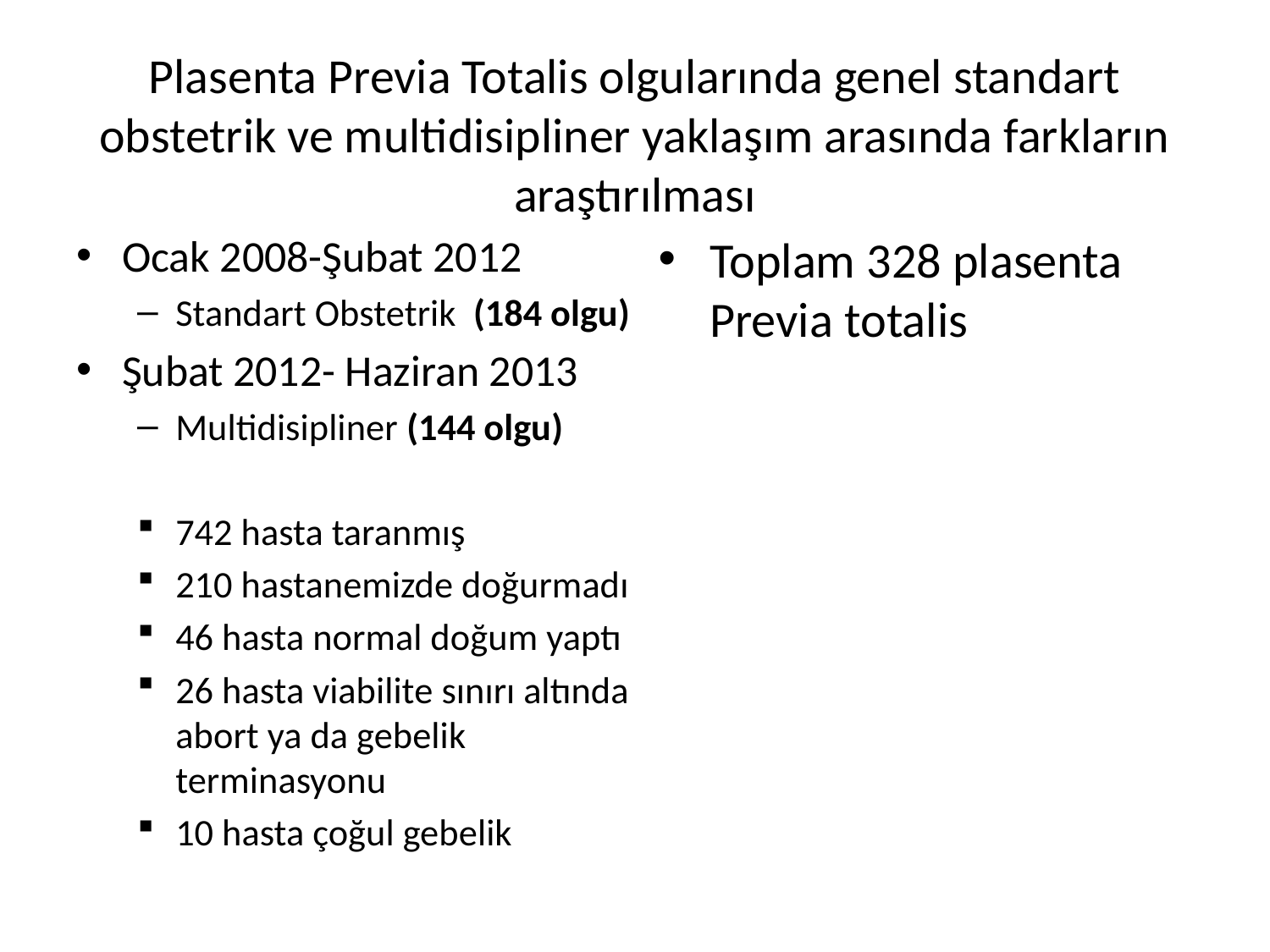

# Plasenta Previa Totalis olgularında genel standart obstetrik ve multidisipliner yaklaşım arasında farkların araştırılması
Ocak 2008-Şubat 2012
Standart Obstetrik  (184 olgu)
Şubat 2012- Haziran 2013
Multidisipliner (144 olgu)

742 hasta taranmış
210 hastanemizde doğurmadı
46 hasta normal doğum yaptı
26 hasta viabilite sınırı altında abort ya da gebelik terminasyonu
10 hasta çoğul gebelik

Toplam 328 plasenta Previa totalis